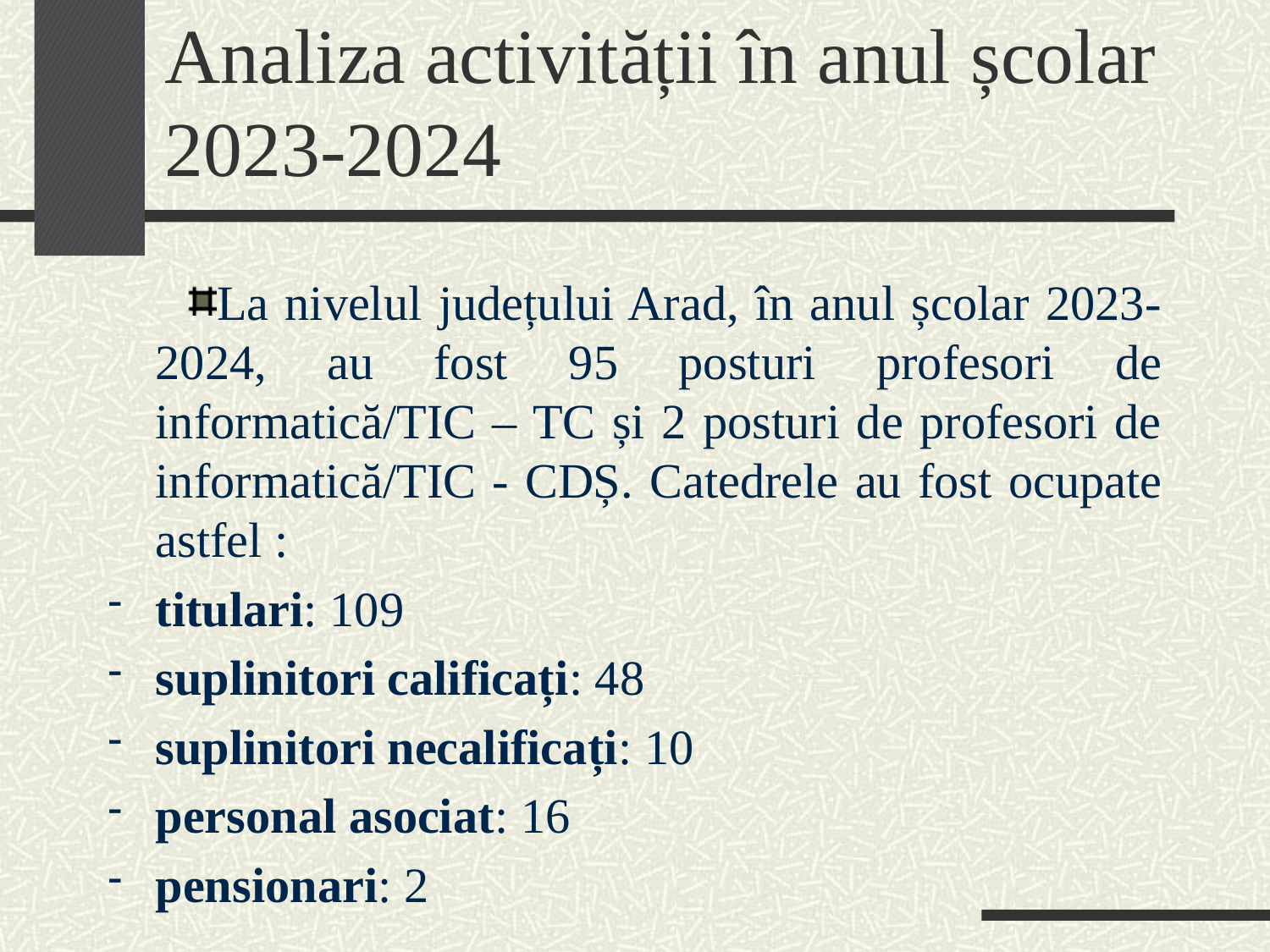

# Analiza activității în anul școlar 2023-2024
La nivelul județului Arad, în anul școlar 2023-2024, au fost 95 posturi profesori de informatică/TIC – TC și 2 posturi de profesori de informatică/TIC - CDȘ. Catedrele au fost ocupate astfel :
titulari: 109
suplinitori calificați: 48
suplinitori necalificați: 10
personal asociat: 16
pensionari: 2